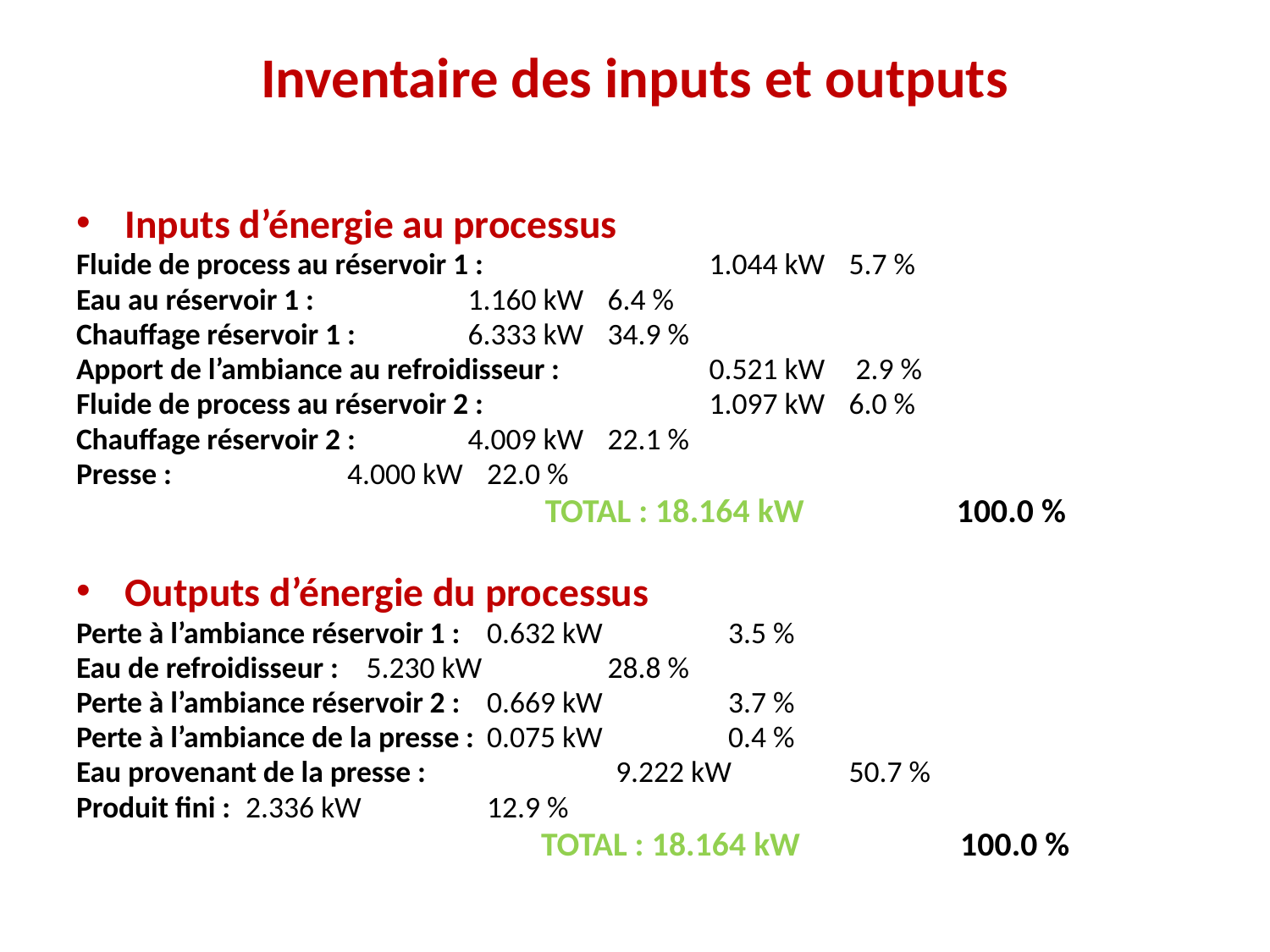

# Inventaire des inputs et outputs
Inputs d’énergie au processus
Fluide de process au réservoir 1 : 	               1.044 kW 		5.7 %
Eau au réservoir 1 : 			               1.160 kW 		6.4 %
Chauffage réservoir 1 : 		               6.333 kW 		34.9 %
Apport de l’ambiance au refroidisseur :	               0.521 kW		 2.9 %
Fluide de process au réservoir 2 : 	               1.097 kW 		6.0 %
Chauffage réservoir 2 : 		               4.009 kW		22.1 %
Presse : 				               4.000 kW 		22.0 %
                                           TOTAL : 18.164 kW                    100.0 %

Outputs d’énergie du processus
Perte à l’ambiance réservoir 1 : 		0.632 kW 		3.5 %
Eau de refroidisseur :			5.230 kW 		28.8 %
Perte à l’ambiance réservoir 2 : 		0.669 kW 		3.7 %
Perte à l’ambiance de la presse :		0.075 kW 		0.4 %
Eau provenant de la presse : 		                   9.222 kW 		50.7 %
Produit fini :				2.336 kW 		12.9 %
                                           TOTAL : 18.164 kW                     100.0 %